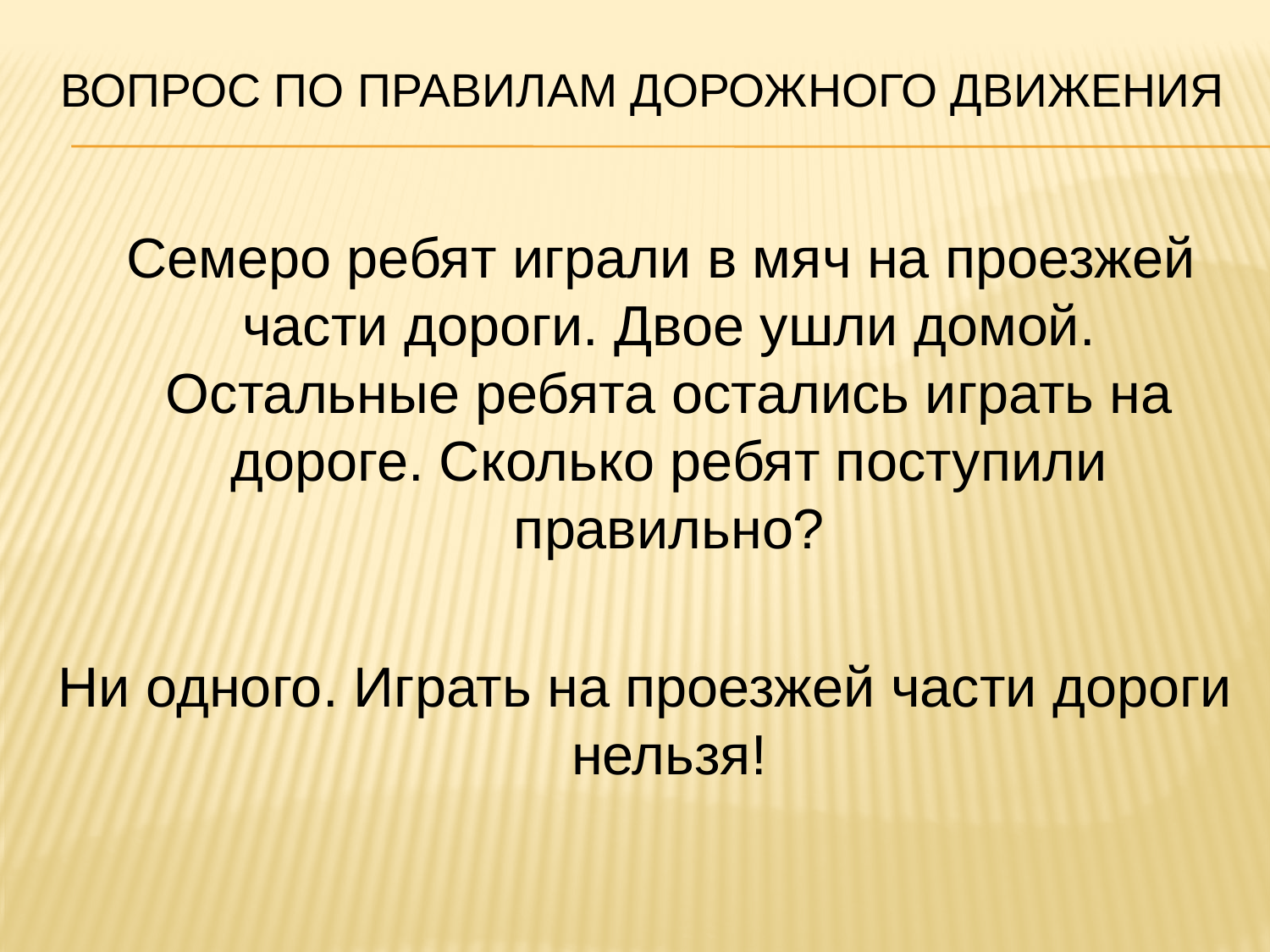

# Вопрос по правилам дорожного движения
  Семеро ребят играли в мяч на проезжей части дороги. Двое ушли домой. Остальные ребята остались играть на дороге. Сколько ребят поступили правильно?

Ни одного. Играть на проезжей части дороги нельзя!